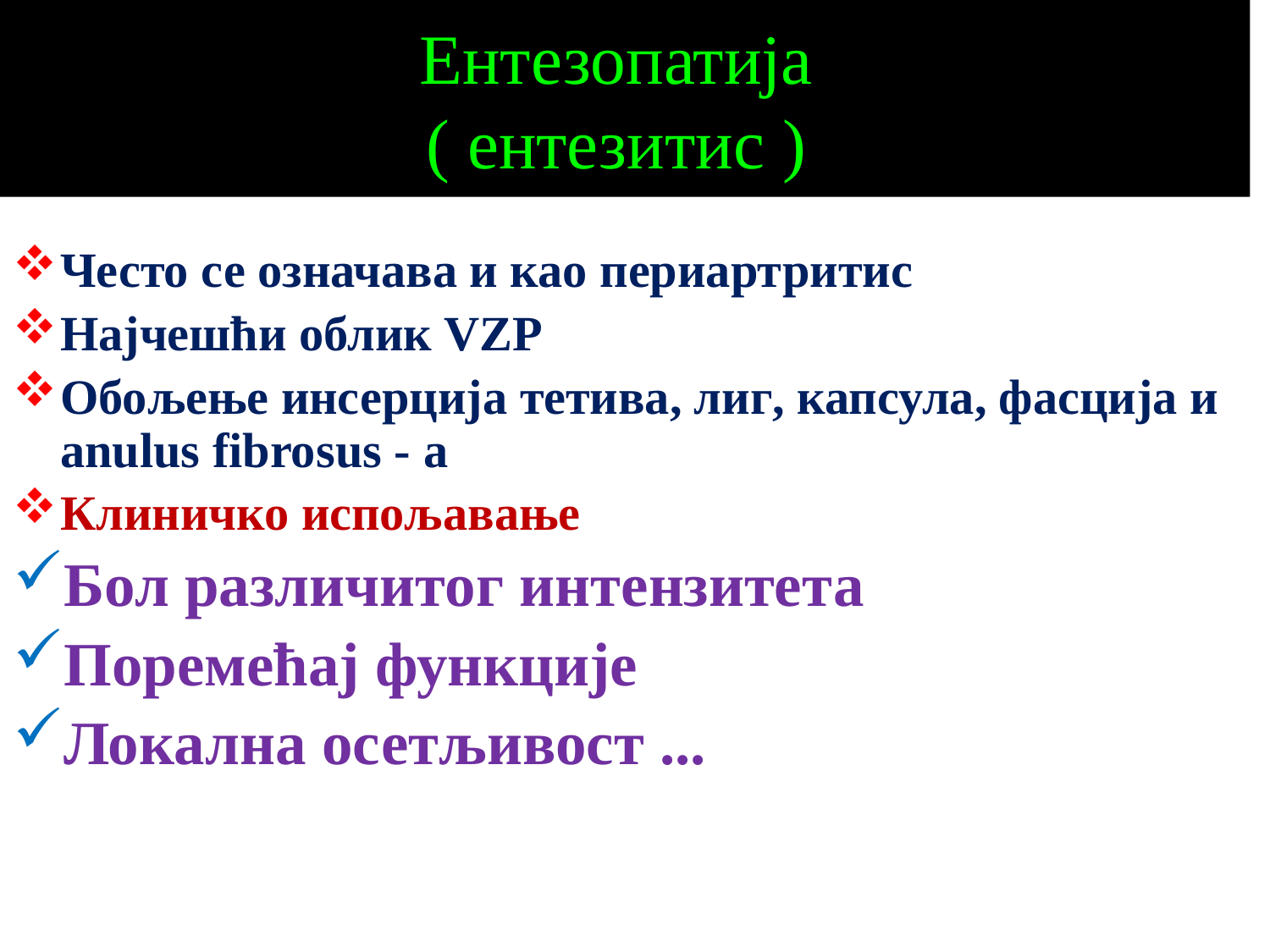

# Ентезопатија ( ентезитис )
Често се означава и као периартритис
Најчешћи облик VZP
Обољење инсерција тетива, лиг, капсула, фасција и anulus fibrosus - а
Клиничко испољавање
Бол различитог интензитета
Поремећај функције
Локална осетљивост ...